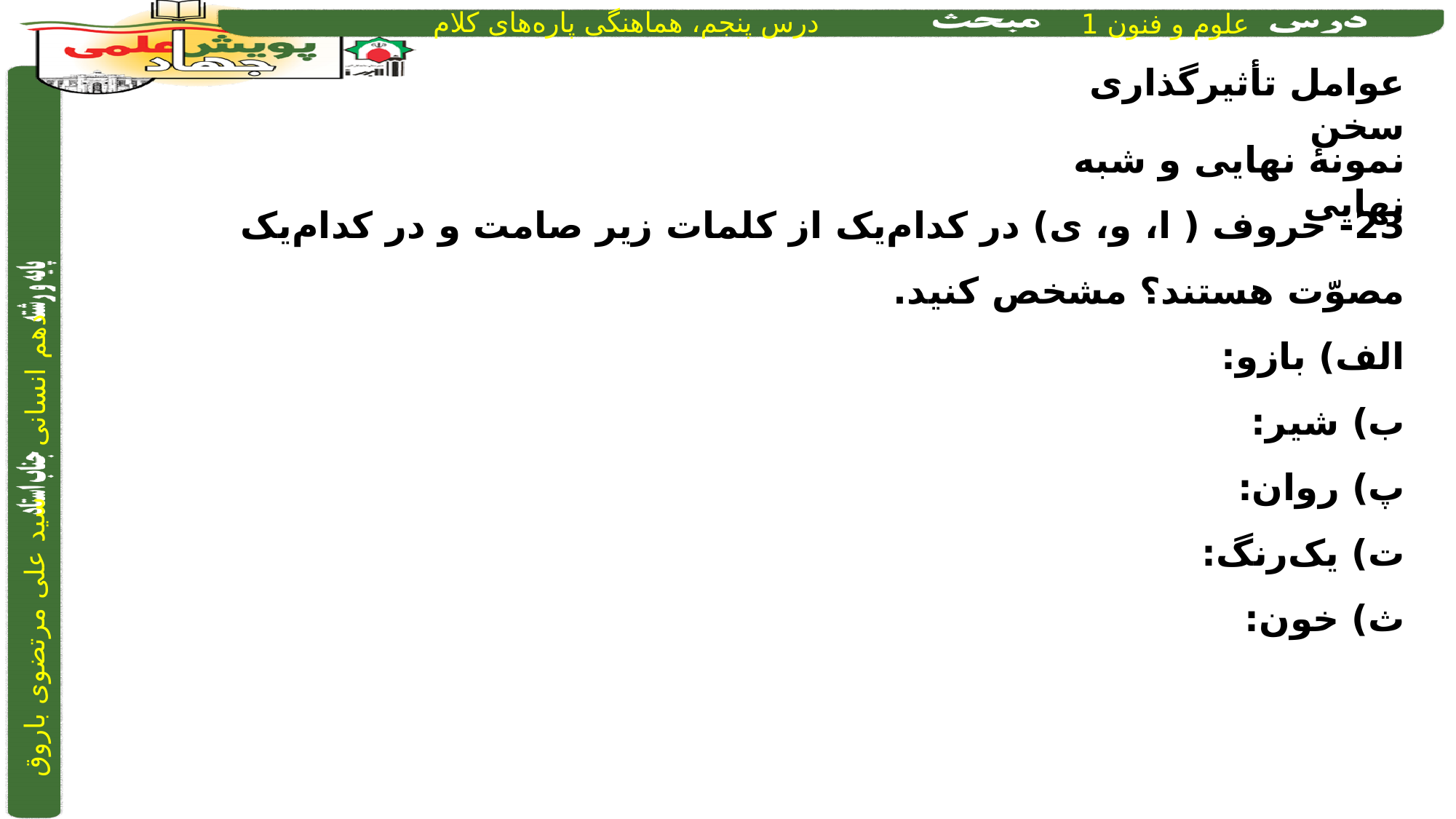

عوامل تأثیرگذاری سخن

23- حروف ( ا، و، ی) در کدام‌یک از کلمات زیر صامت و در کدام‌یک مصوّت هستند؟ مشخص کنید.
الف) بازو:
ب) شیر:
پ) روان:
ت) یک‌رنگ:
ث) خون:
نمونۀ نهایی و شبه نهایی